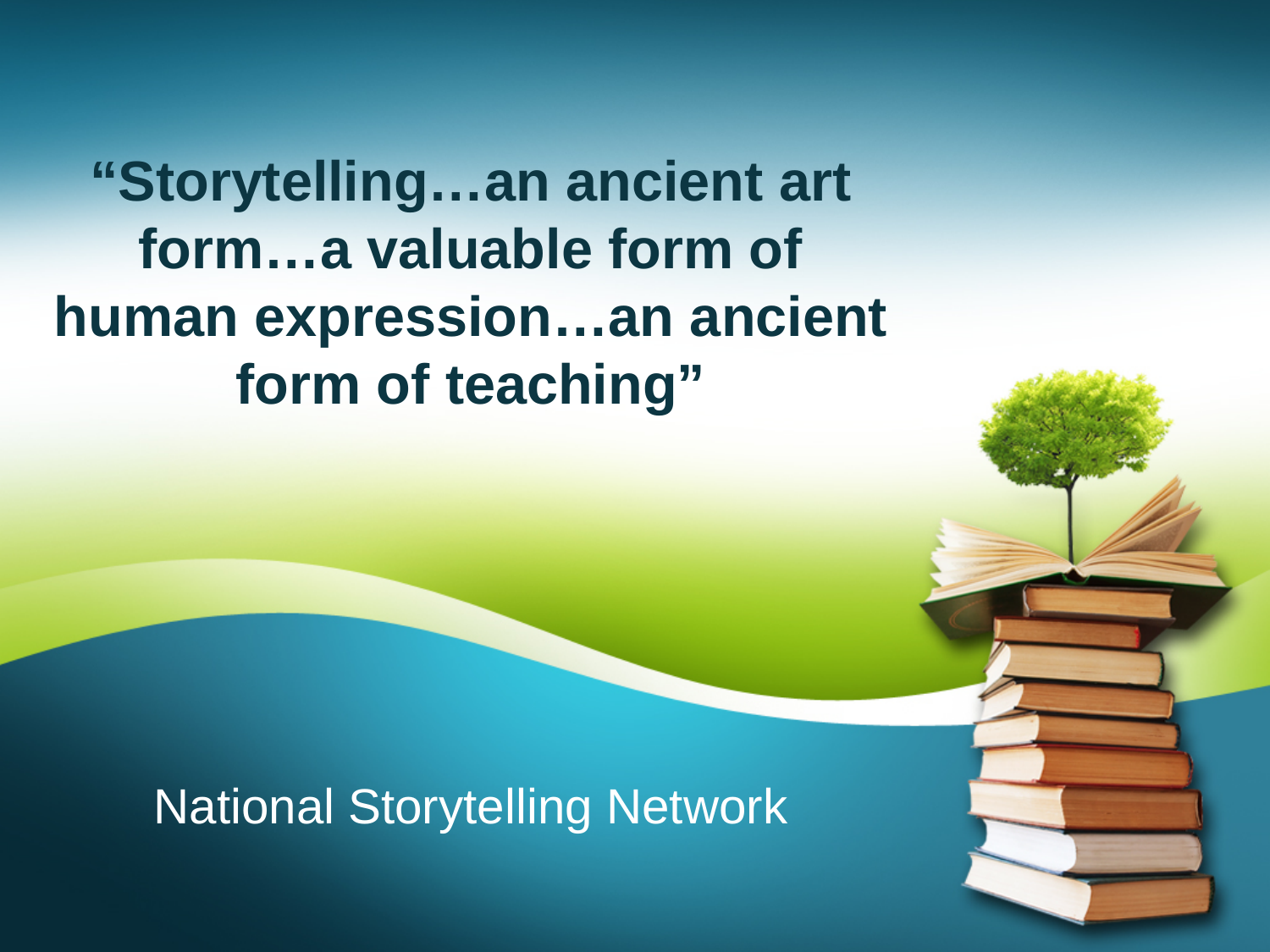

# “Storytelling…an ancient art form…a valuable form of human expression…an ancient form of teaching”
National Storytelling Network